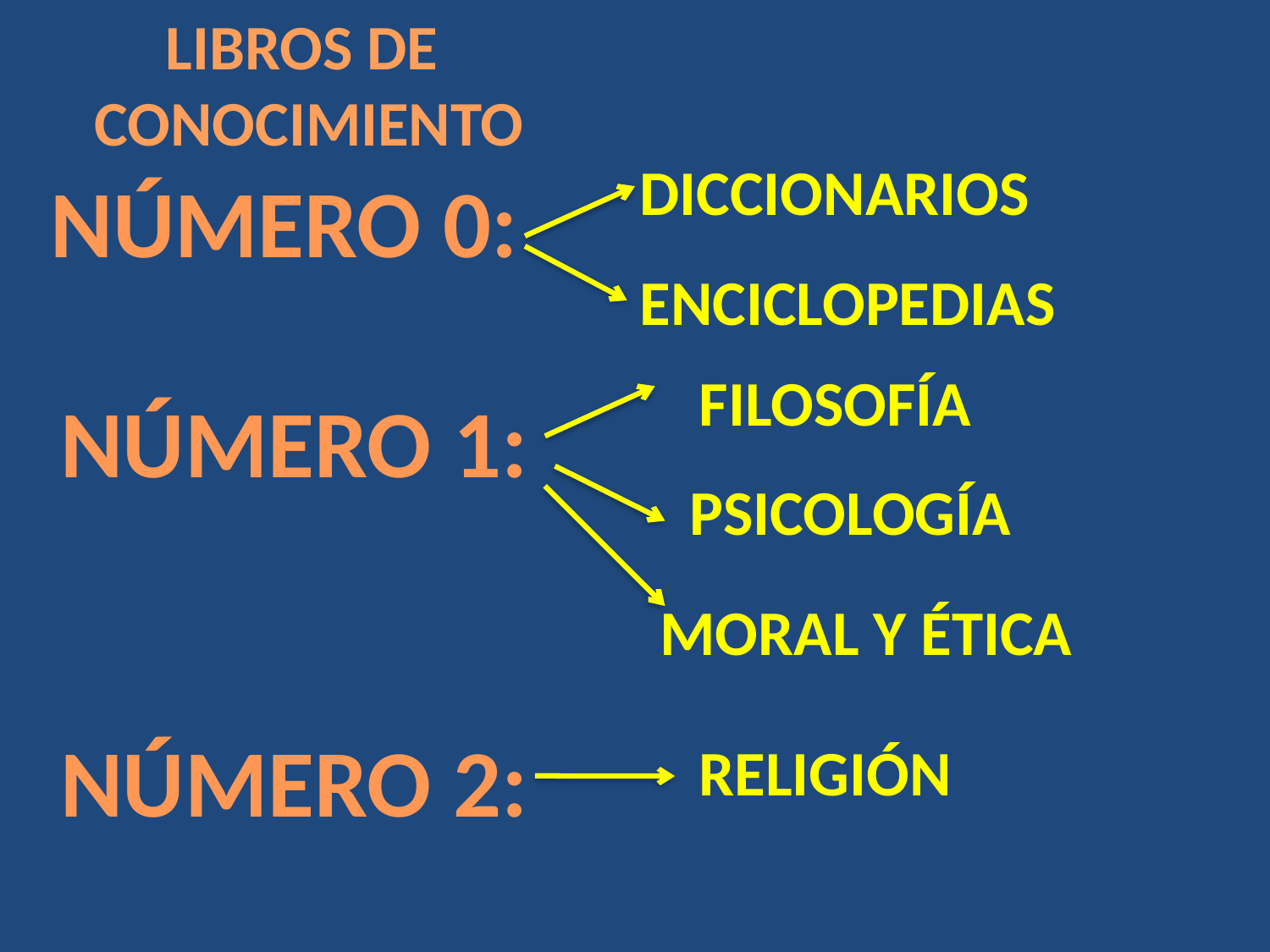

LIBROS DE
 CONOCIMIENTO
DICCIONARIOS
NÚMERO 0:
ENCICLOPEDIAS
FILOSOFÍA
NÚMERO 1:
PSICOLOGÍA
MORAL Y ÉTICA
NÚMERO 2:
RELIGIÓN